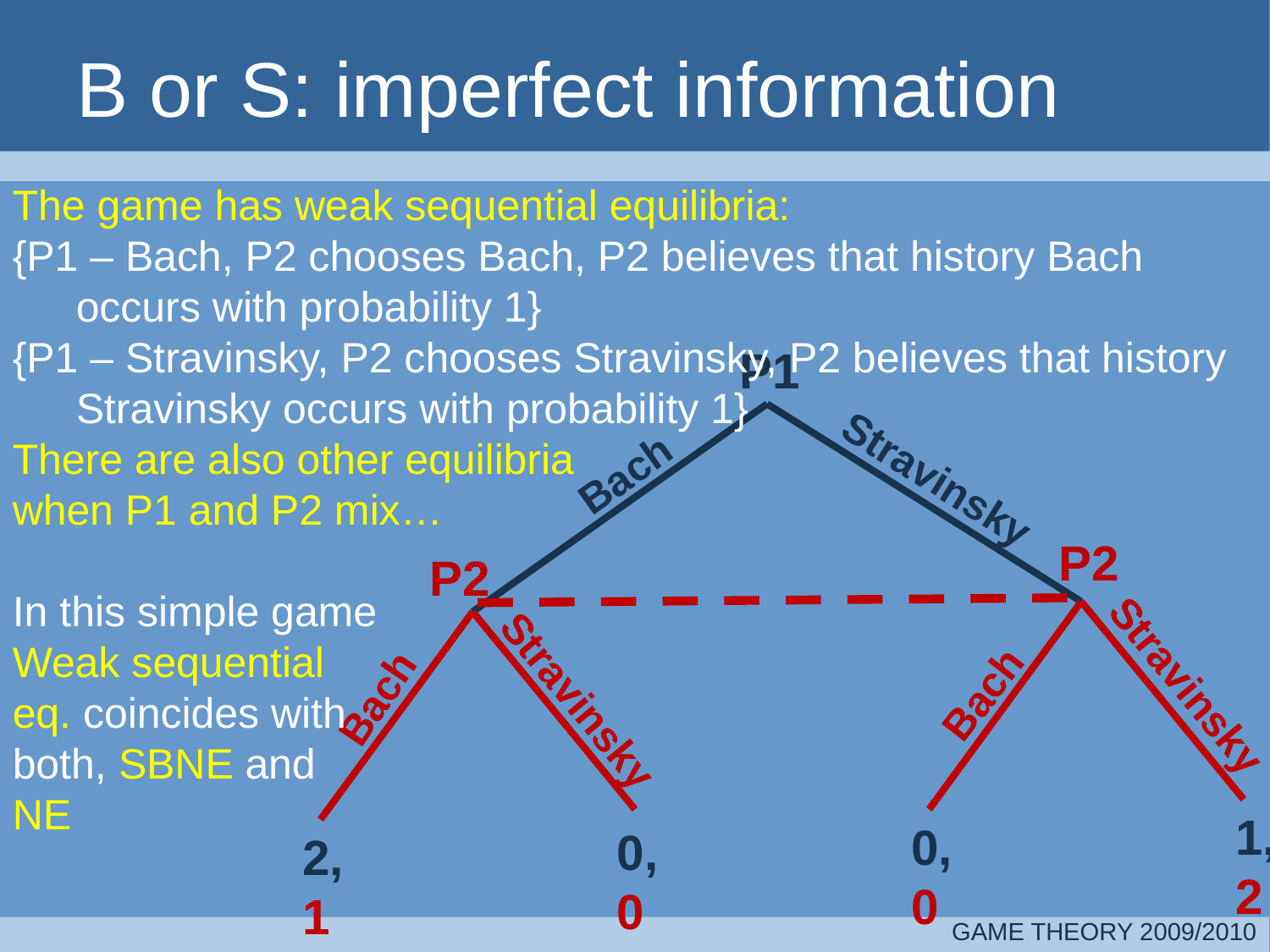

# B or S: imperfect information
The game has weak sequential equilibria:
{P1 – Bach, P2 chooses Bach, P2 believes that history Bach occurs with probability 1}
{P1 – Stravinsky, P2 chooses Stravinsky, P2 believes that history Stravinsky occurs with probability 1}
There are also other equilibria
when P1 and P2 mix…

In this simple game
Weak sequential
eq. coincides with
both, SBNE and
NE

P1
Bach
Stravinsky
P2
P2
Stravinsky
Bach
Bach
Stravinsky
1,
2
0,
0
0,
0
2,
1
GAME THEORY 2009/2010